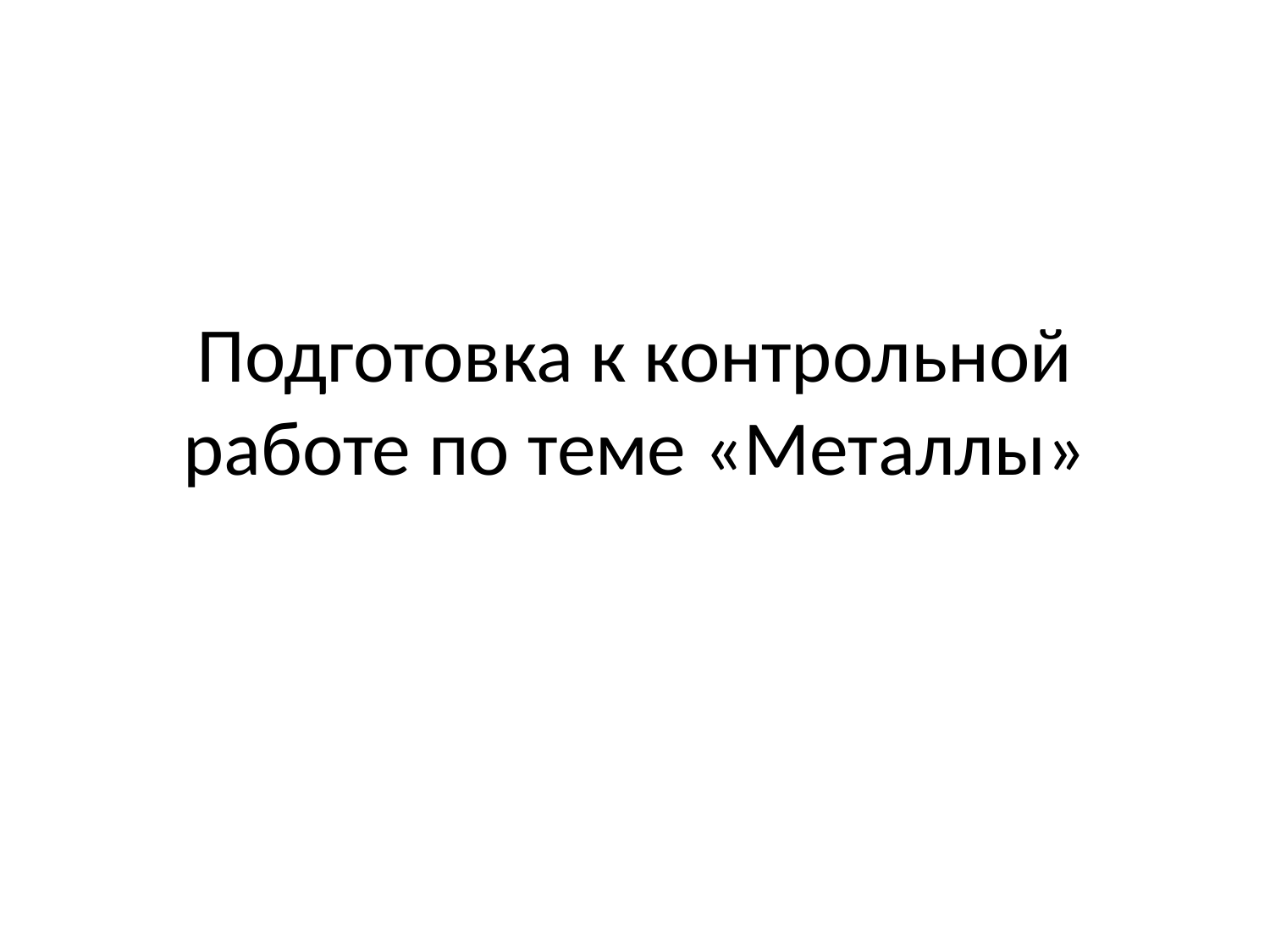

# Подготовка к контрольной работе по теме «Металлы»